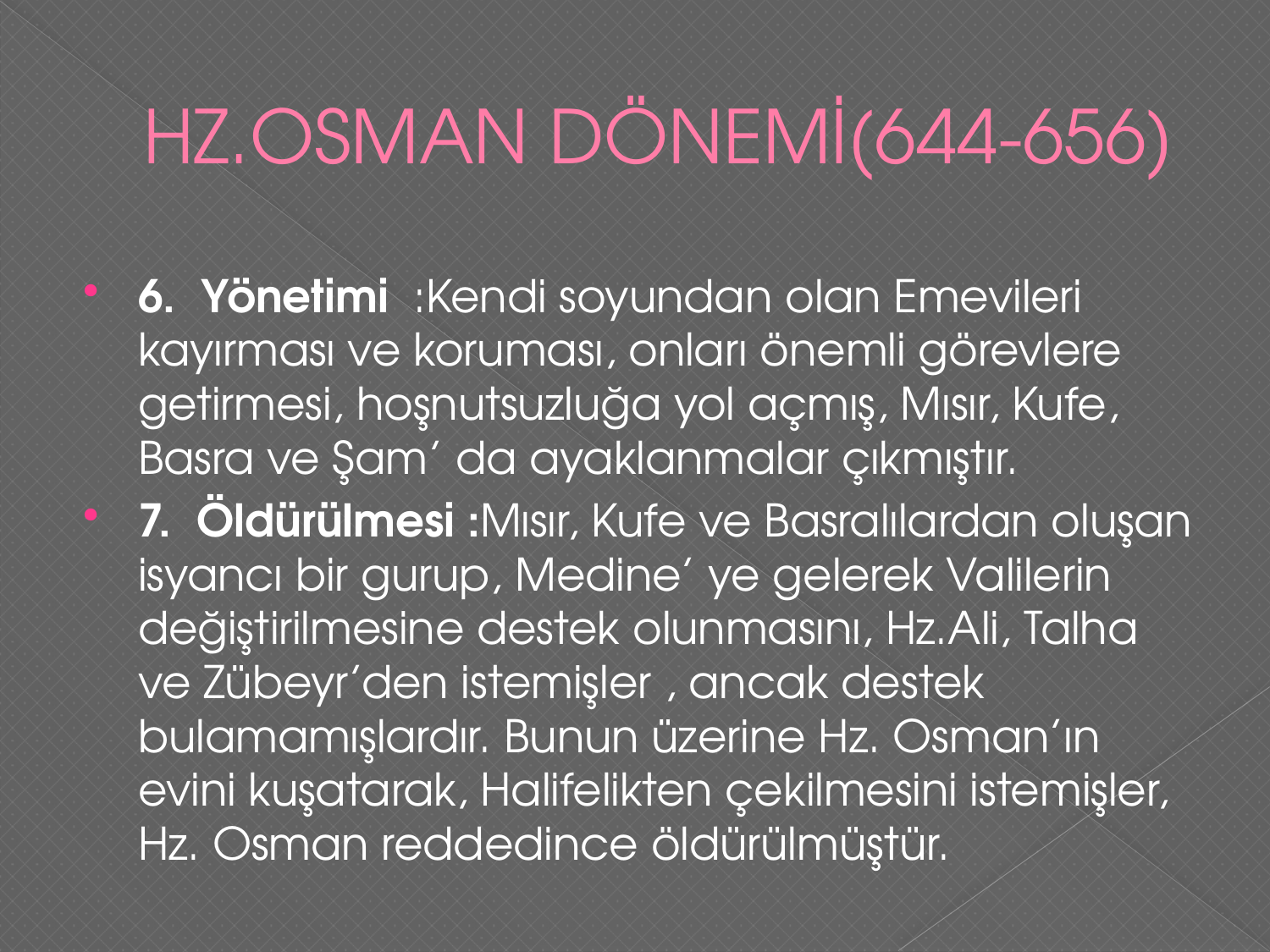

# HZ.OSMAN DÖNEMİ(644-656)
6.  Yönetimi  :Kendi soyundan olan Emevileri kayırması ve koruması, onları önemli görevlere getirmesi, hoşnutsuzluğa yol açmış, Mısır, Kufe, Basra ve Şam’ da ayaklanmalar çıkmıştır.
7.  Öldürülmesi :Mısır, Kufe ve Basralılardan oluşan isyancı bir gurup, Medine’ ye gelerek Valilerin değiştirilmesine destek olunmasını, Hz.Ali, Talha ve Zübeyr’den istemişler , ancak destek bulamamışlardır. Bunun üzerine Hz. Osman’ın evini kuşatarak, Halifelikten çekilmesini istemişler, Hz. Osman reddedince öldürülmüştür.